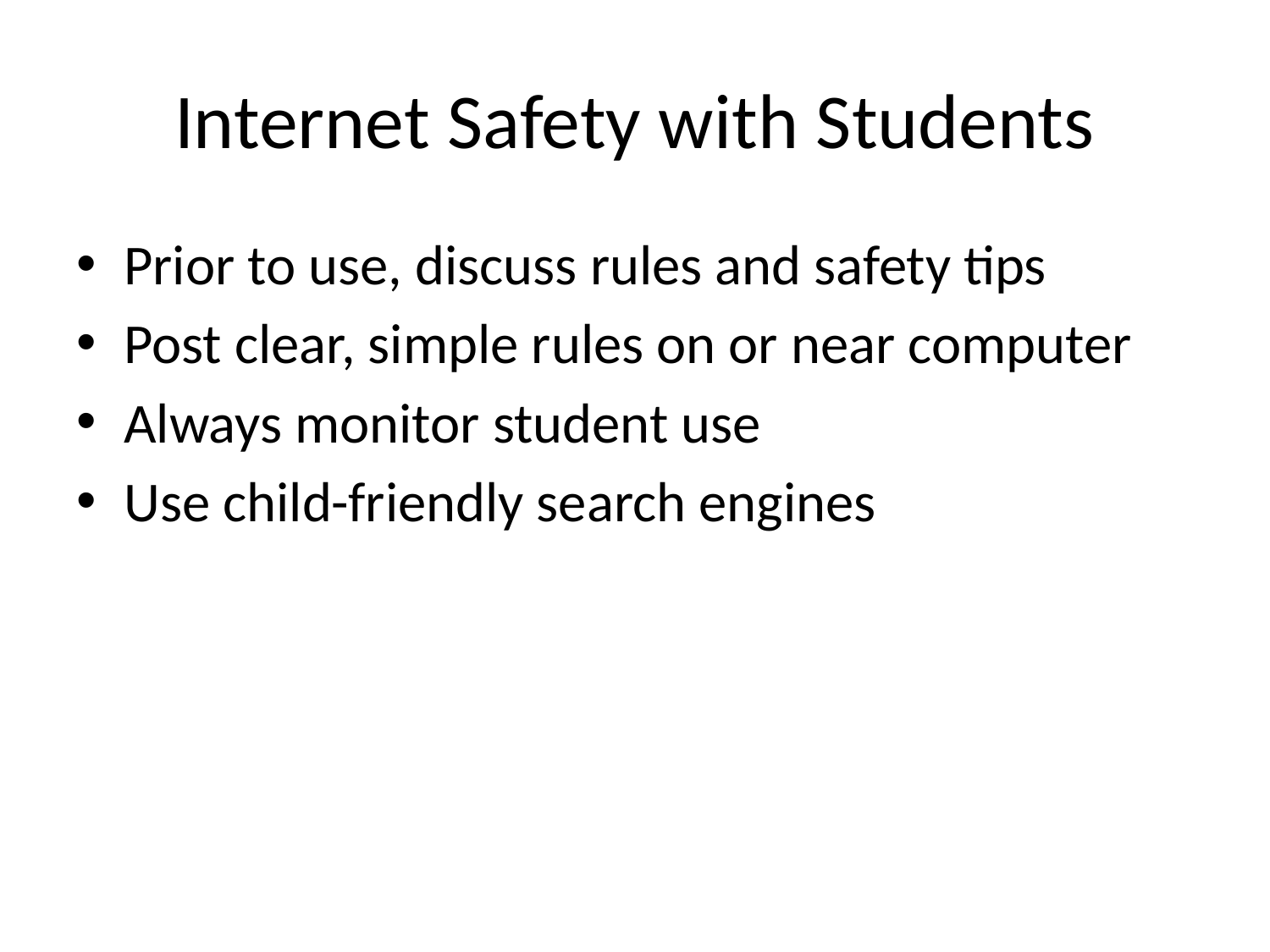

# Internet Safety with Students
Prior to use, discuss rules and safety tips
Post clear, simple rules on or near computer
Always monitor student use
Use child-friendly search engines